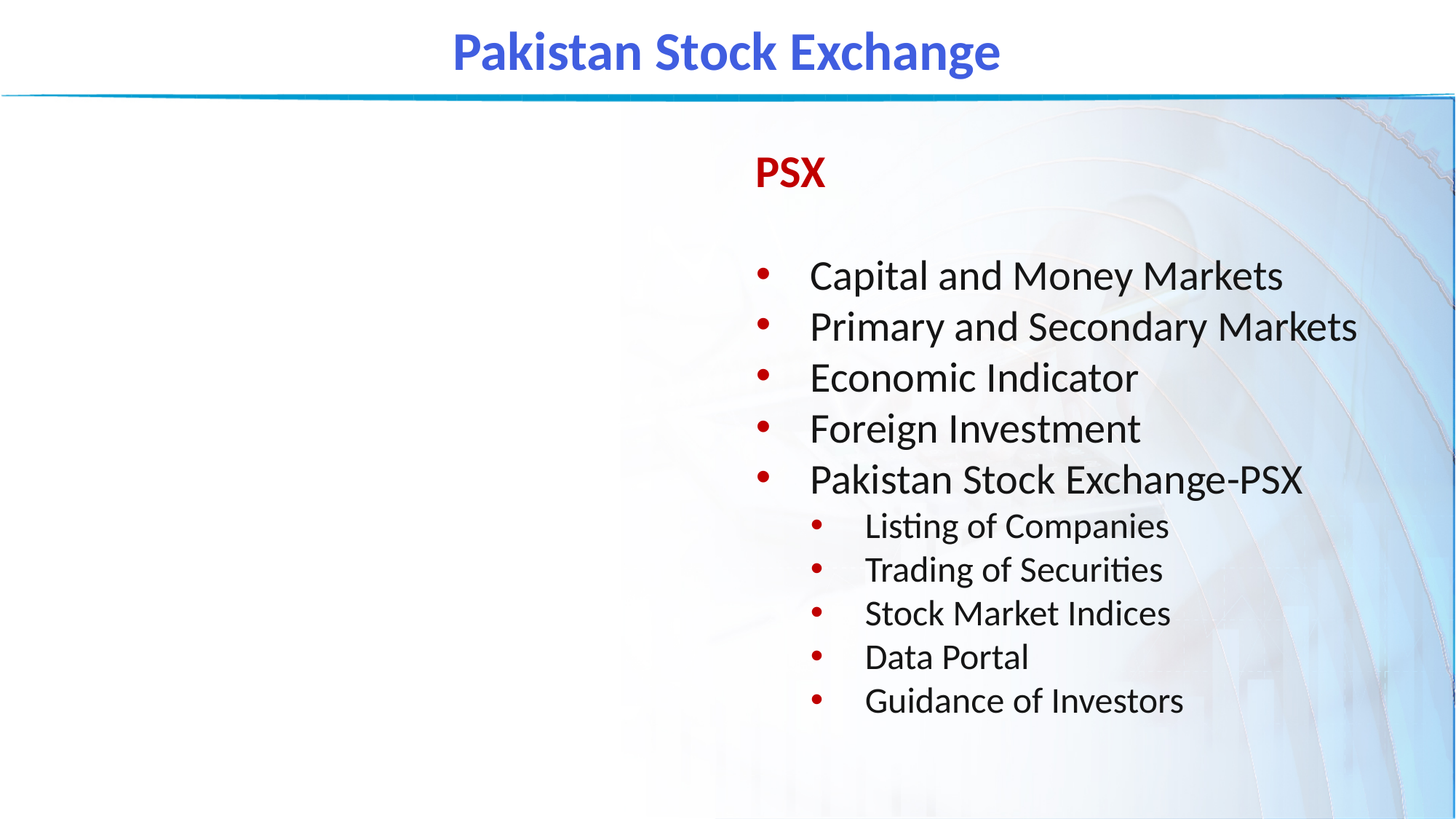

Pakistan Stock Exchange
PSX

Capital and Money Markets
Primary and Secondary Markets
Economic Indicator
Foreign Investment
Pakistan Stock Exchange-PSX
Listing of Companies
Trading of Securities
Stock Market Indices
Data Portal
Guidance of Investors